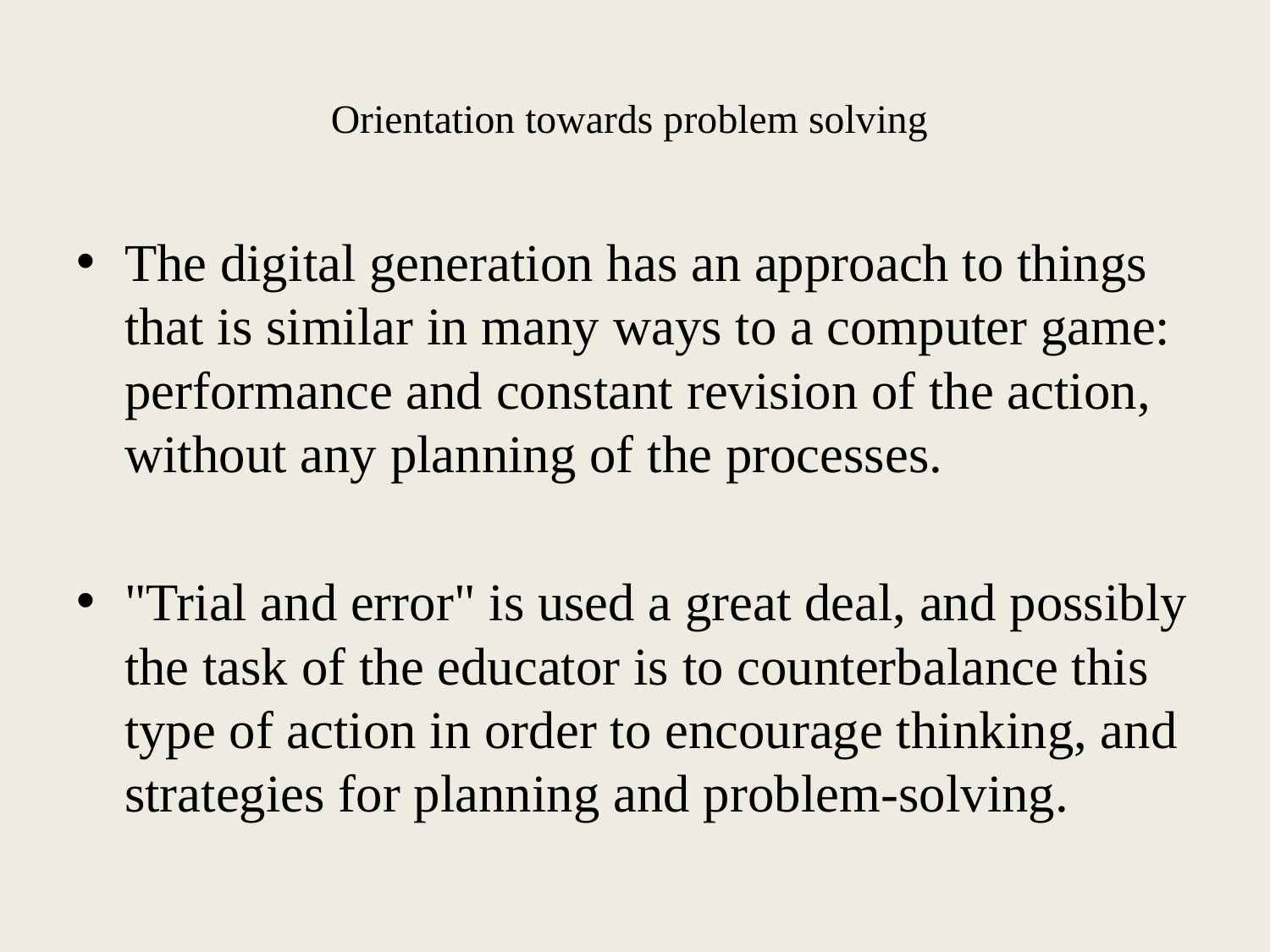

# Orientation towards problem solving
The digital generation has an approach to things that is similar in many ways to a computer game: performance and constant revision of the action, without any planning of the processes.

"Trial and error" is used a great deal, and possibly the task of the educator is to counterbalance this type of action in order to encourage thinking, and strategies for planning and problem-solving.